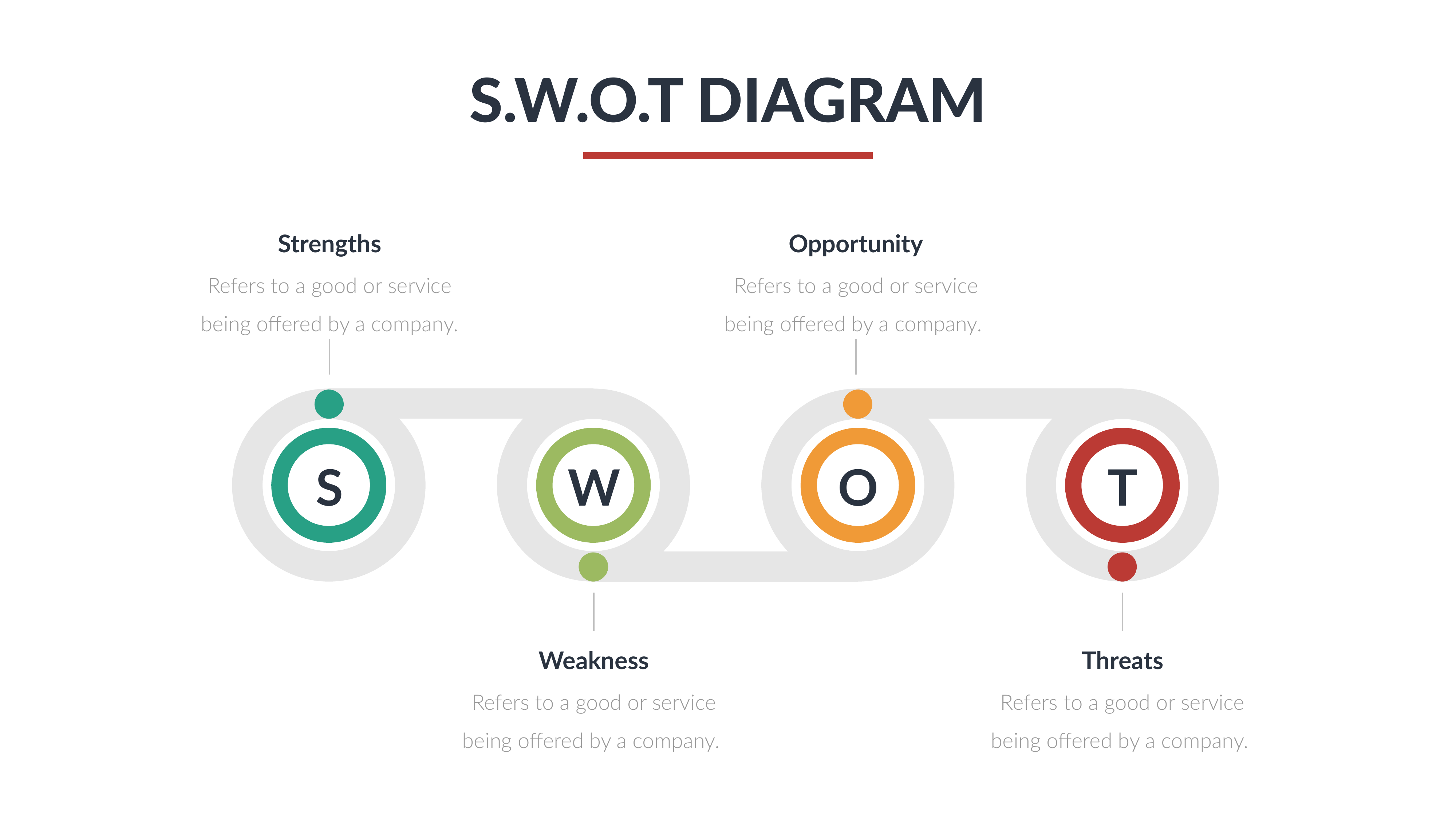

S.W.O.T DIAGRAM

Strengths
Refers to a good or service being offered by a company.
Opportunity
Refers to a good or service being offered by a company.

S
W
O
T

Weakness
Refers to a good or service being offered by a company.
Threats
Refers to a good or service being offered by a company.